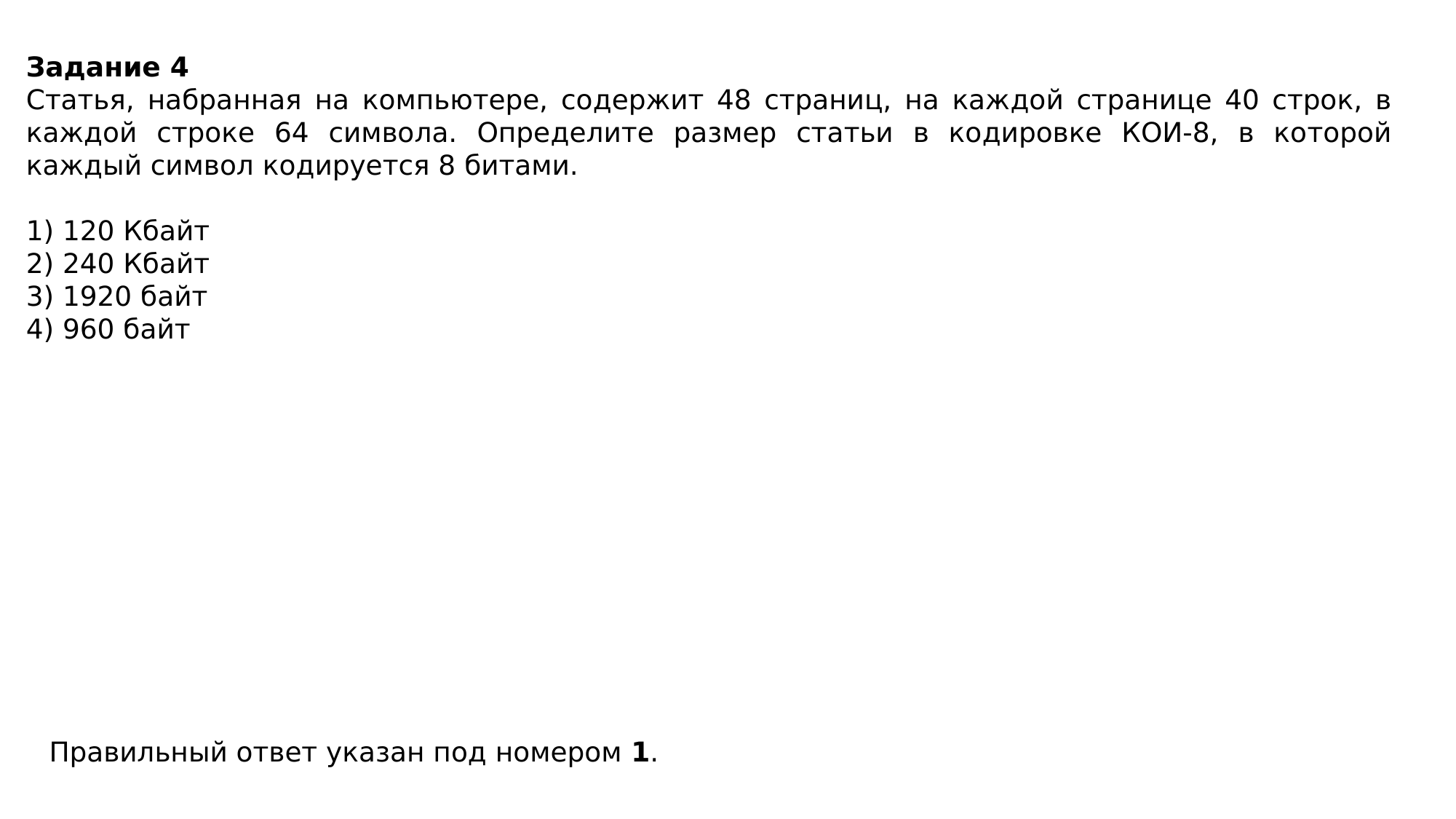

Задание 4
Статья, на­бран­ная на компьютере, со­дер­жит 48 страниц, на каж­дой странице 40 строк, в каж­дой строке 64 символа. Опре­де­ли­те размер ста­тьи в ко­ди­ров­ке КОИ-8, в ко­то­рой каждый сим­вол кодируется 8 битами.

1) 120 Кбайт
2) 240 Кбайт
3) 1920 байт
4) 960 байт
Правильный ответ указан под номером 1.